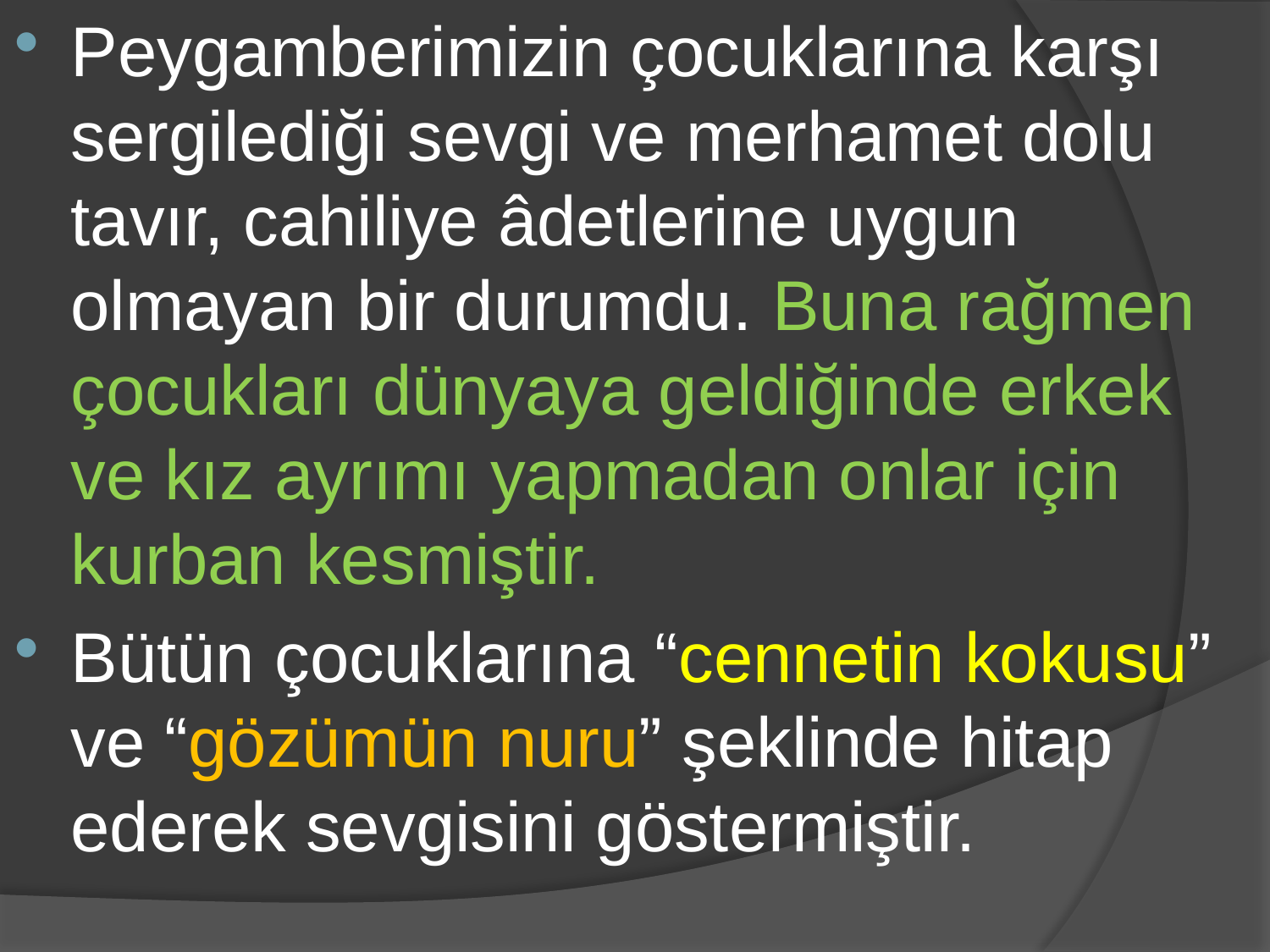

Peygamberimizin çocuklarına karşı sergilediği sevgi ve merhamet dolu tavır, cahiliye âdetlerine uygun olmayan bir durumdu. Buna rağmen çocukları dünyaya geldiğinde erkek ve kız ayrımı yapmadan onlar için kurban kesmiştir.
Bütün çocuklarına “cennetin kokusu” ve “gözümün nuru” şeklinde hitap ederek sevgisini göstermiştir.